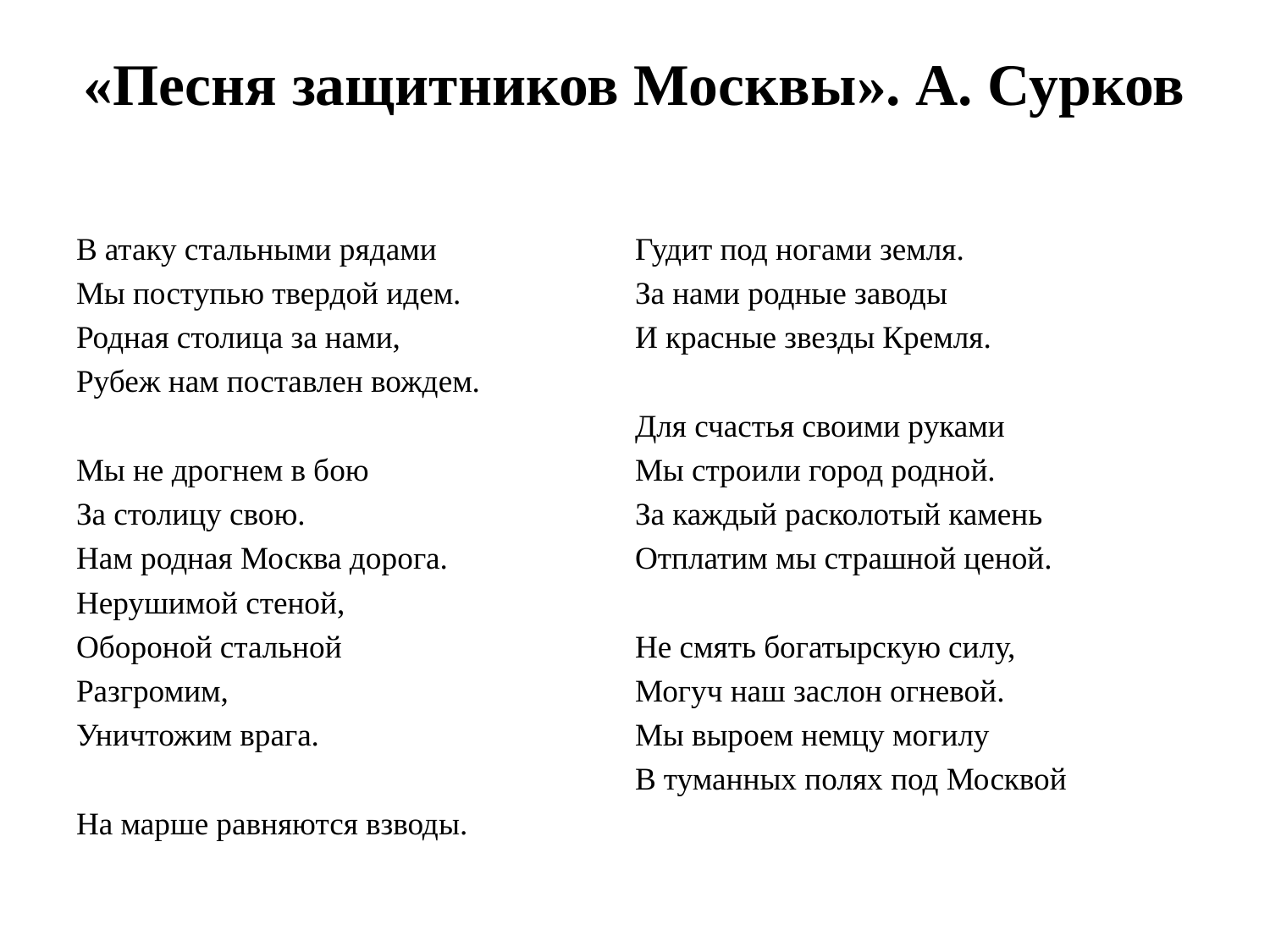

# «Песня защитников Москвы». А. Сурков
В атаку стальными рядами
Мы поступью твердой идем.
Родная столица за нами,
Рубеж нам поставлен вождем.

Мы не дрогнем в бою
За столицу свою.
Нам родная Москва дорога.
Нерушимой стеной,
Обороной стальной
Разгромим,
Уничтожим врага.

На марше равняются взводы.
Гудит под ногами земля.
За нами родные заводы
И красные звезды Кремля.

Для счастья своими руками
Мы строили город родной.
За каждый расколотый камень
Отплатим мы страшной ценой.

Не смять богатырскую силу,
Могуч наш заслон огневой.
Мы выроем немцу могилу
В туманных полях под Москвой